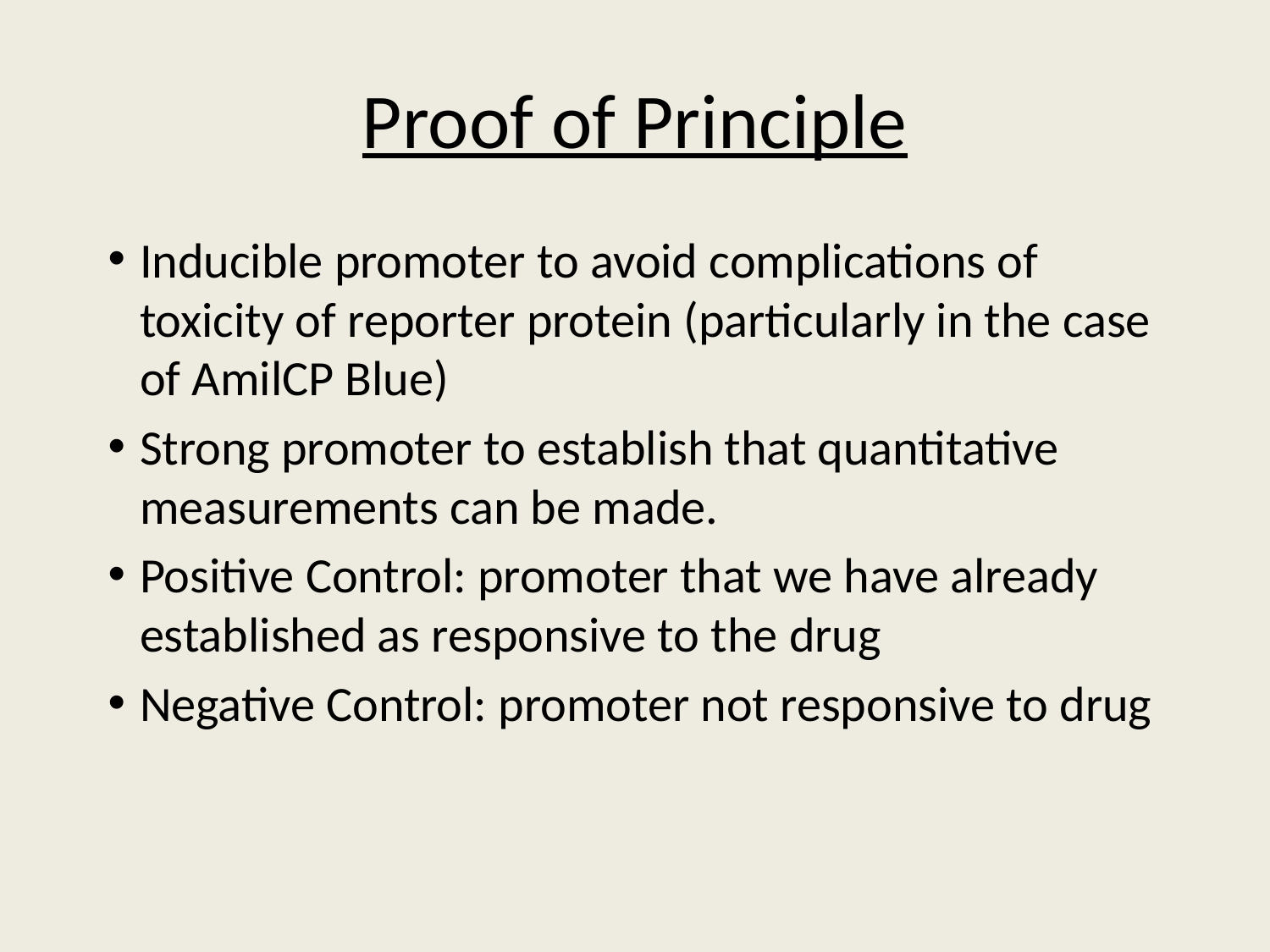

# Proof of Principle
Inducible promoter to avoid complications of  toxicity of reporter protein (particularly in the case of AmilCP Blue)
Strong promoter to establish that quantitative measurements can be made.
Positive Control: promoter that we have already established as responsive to the drug
Negative Control: promoter not responsive to drug